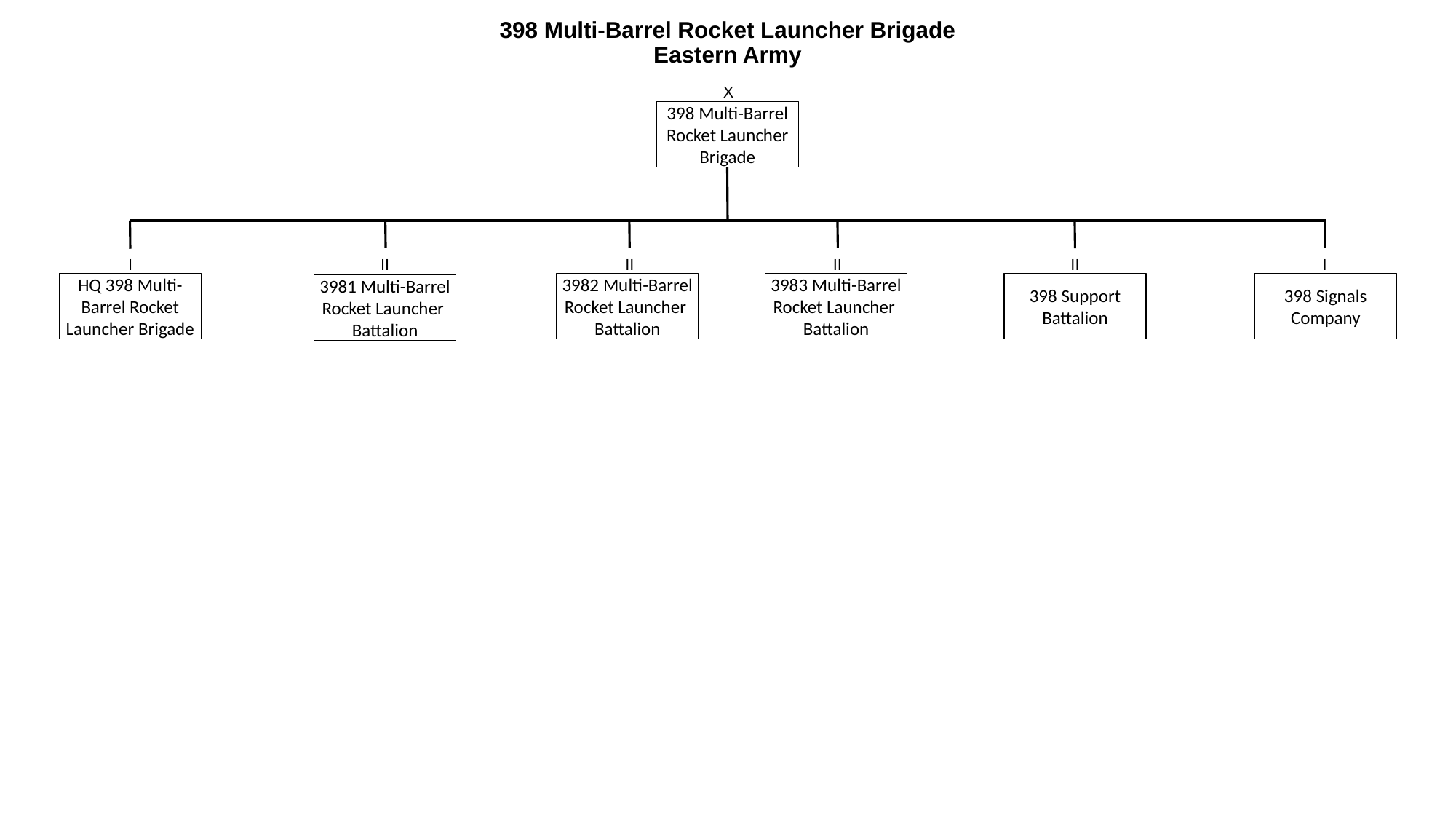

# 398 Multi-Barrel Rocket Launcher Brigade Eastern Army
X
398 Multi-Barrel Rocket Launcher Brigade
I
II
II
II
II
I
HQ 398 Multi-Barrel Rocket Launcher Brigade
3982 Multi-Barrel Rocket Launcher
Battalion
3983 Multi-Barrel Rocket Launcher
Battalion
398 Support Battalion
398 Signals Company
3981 Multi-Barrel Rocket Launcher
Battalion